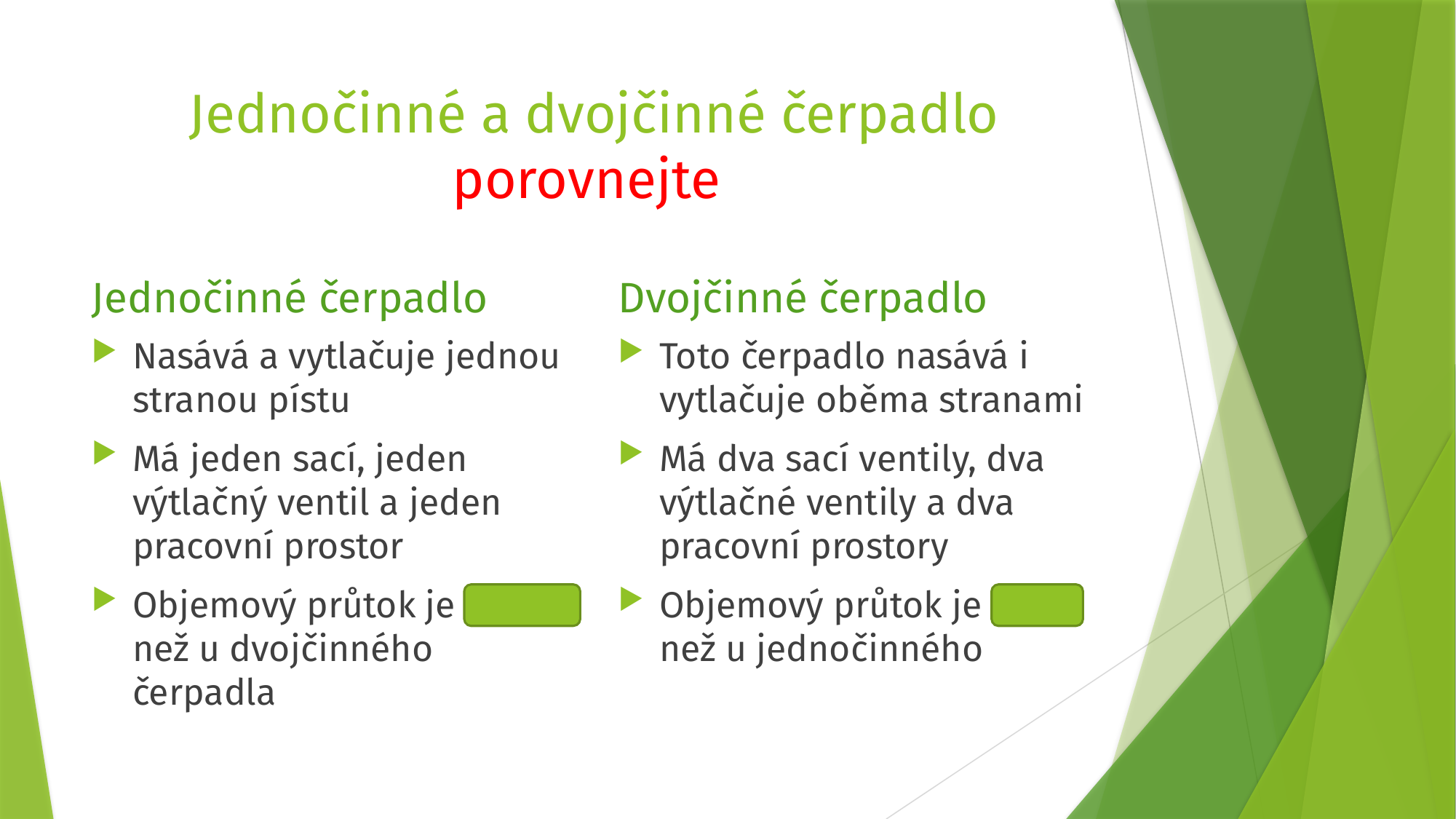

# Jednočinné a dvojčinné čerpadlo porovnejte
Jednočinné čerpadlo
Dvojčinné čerpadlo
Nasává a vytlačuje jednou stranou pístu
Má jeden sací, jeden výtlačný ventil a jeden pracovní prostor
Objemový průtok je menší než u dvojčinného čerpadla
Toto čerpadlo nasává i vytlačuje oběma stranami
Má dva sací ventily, dva výtlačné ventily a dva pracovní prostory
Objemový průtok je větší než u jednočinného